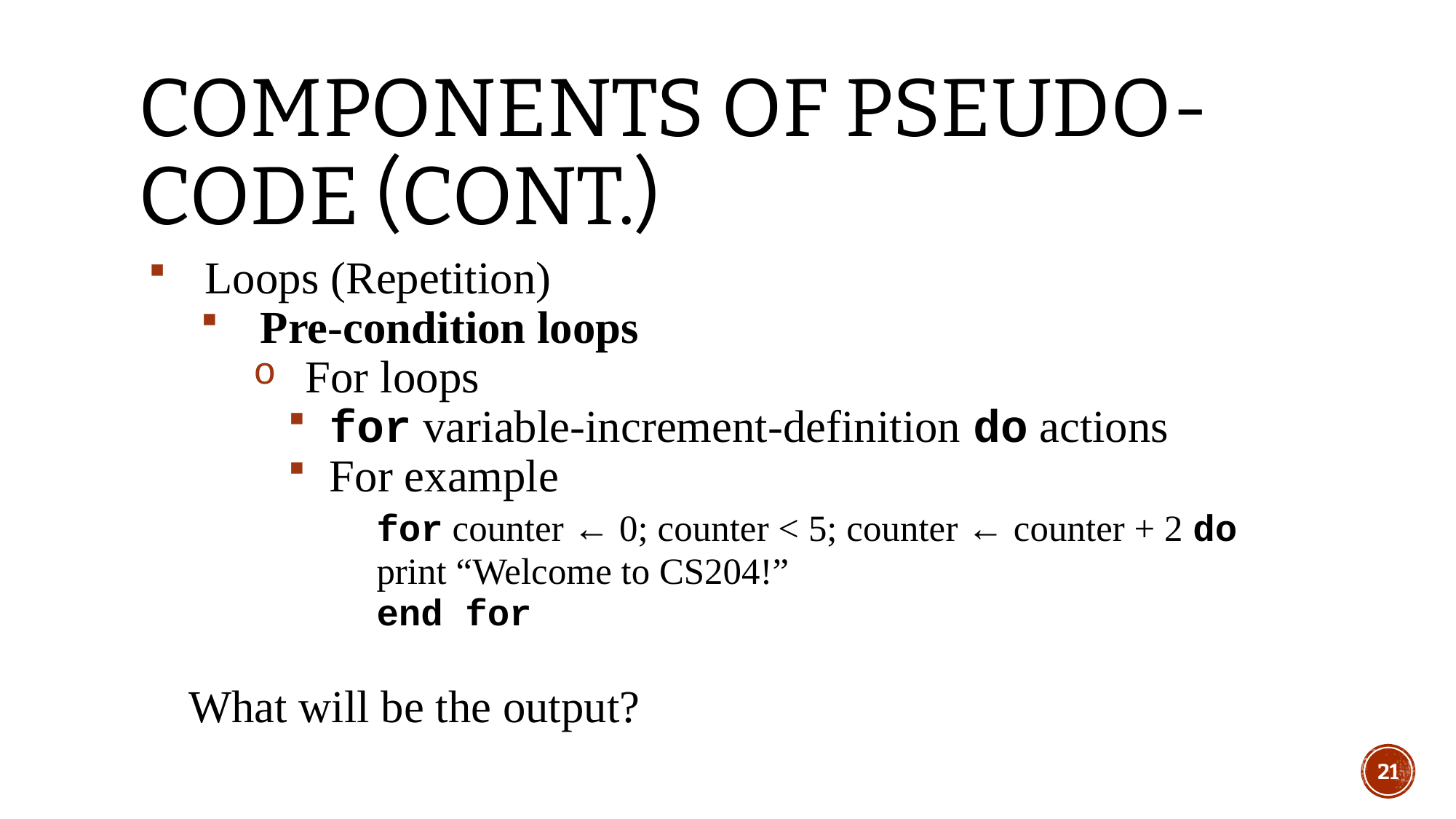

# Components of Pseudo-code (cont.)
 Loops (Repetition)
 Pre-condition loops
 For loops
for variable-increment-definition do actions
For example
		for counter ← 0; counter < 5; counter ← counter + 2 do
			print “Welcome to CS204!”
 		end for

What will be the output?

21